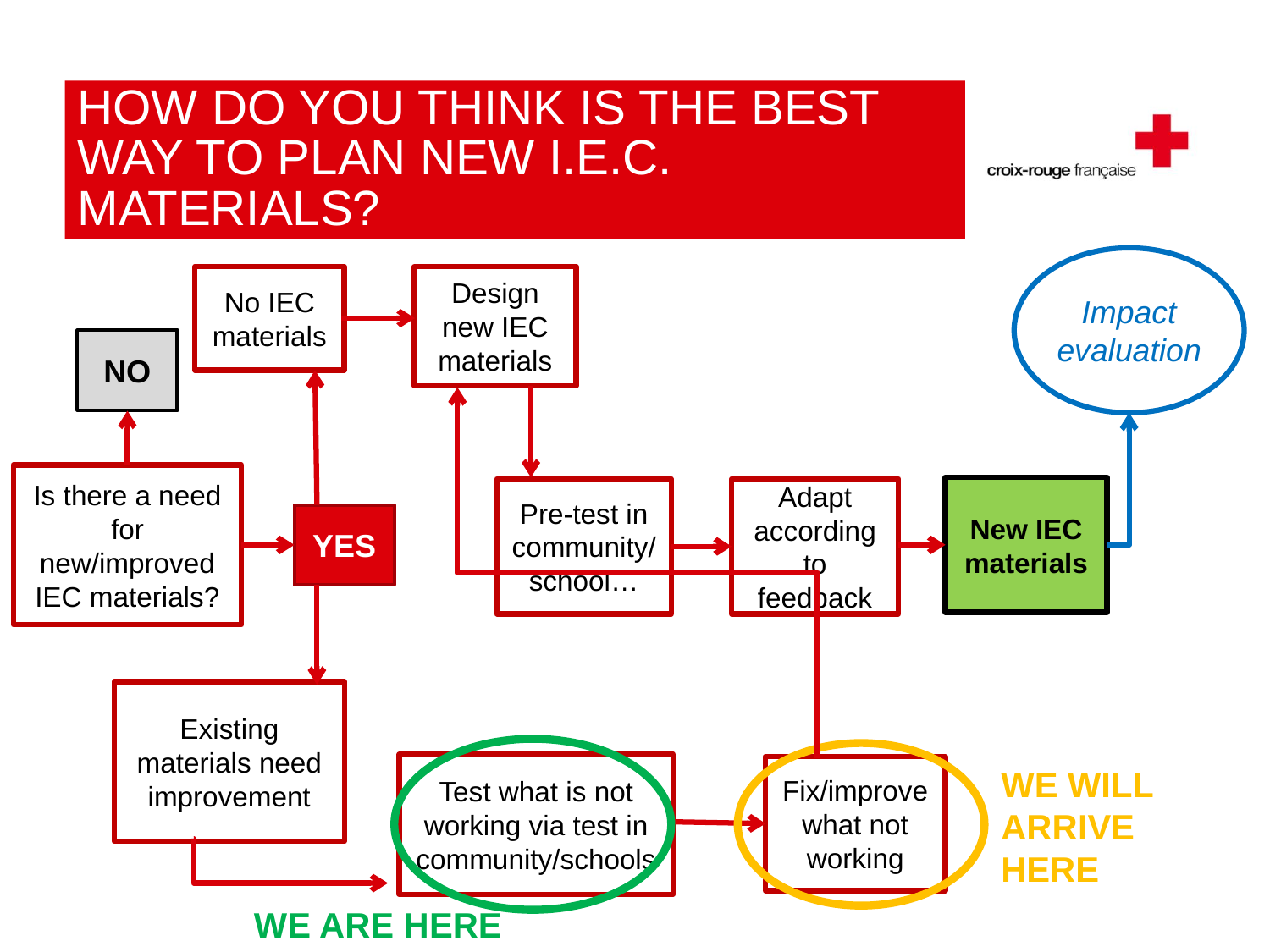

# How do you think is the best way to plan new I.E.C. materials?

No IEC materials
Design new IEC materials
Impact evaluation
NO
Is there a need for new/improved IEC materials?
New IEC materials
Pre-test in community/school…
Adapt according to feedback
YES
Existing materials need improvement

WE WILL ARRIVE HERE
Test what is not working via test in community/schools
Fix/improve what not working
WE ARE HERE